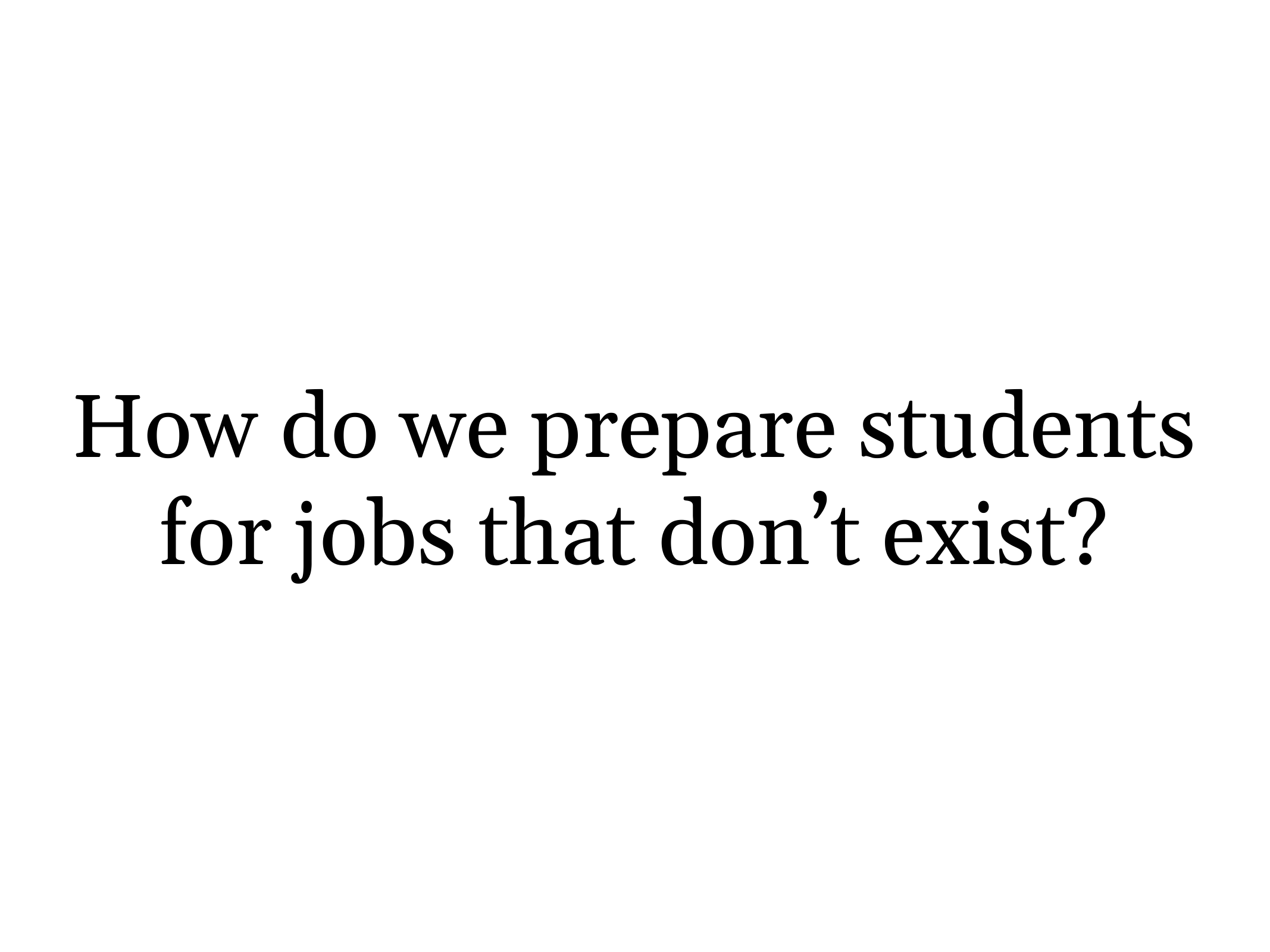

How do we prepare students for jobs that don’t exist?